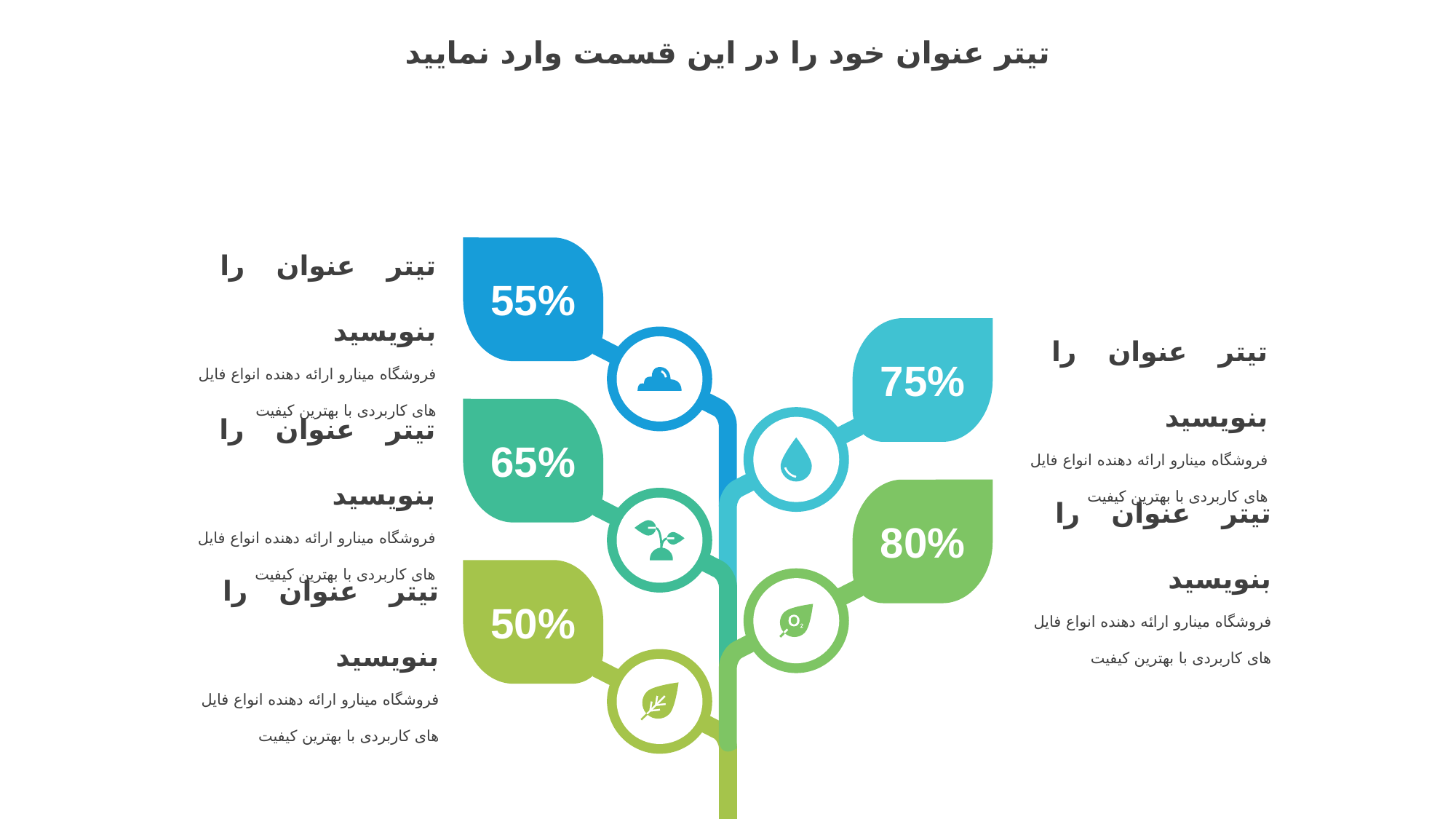

تیتر عنوان خود را در این قسمت وارد نمایید
تیتر عنوان را بنویسید
فروشگاه مینارو ارائه دهنده انواع فایل های کاربردی با بهترین کیفیت

55%
تیتر عنوان را بنویسید
فروشگاه مینارو ارائه دهنده انواع فایل های کاربردی با بهترین کیفیت

75%

تیتر عنوان را بنویسید
فروشگاه مینارو ارائه دهنده انواع فایل های کاربردی با بهترین کیفیت

65%

تیتر عنوان را بنویسید
فروشگاه مینارو ارائه دهنده انواع فایل های کاربردی با بهترین کیفیت

80%

تیتر عنوان را بنویسید
فروشگاه مینارو ارائه دهنده انواع فایل های کاربردی با بهترین کیفیت

50%